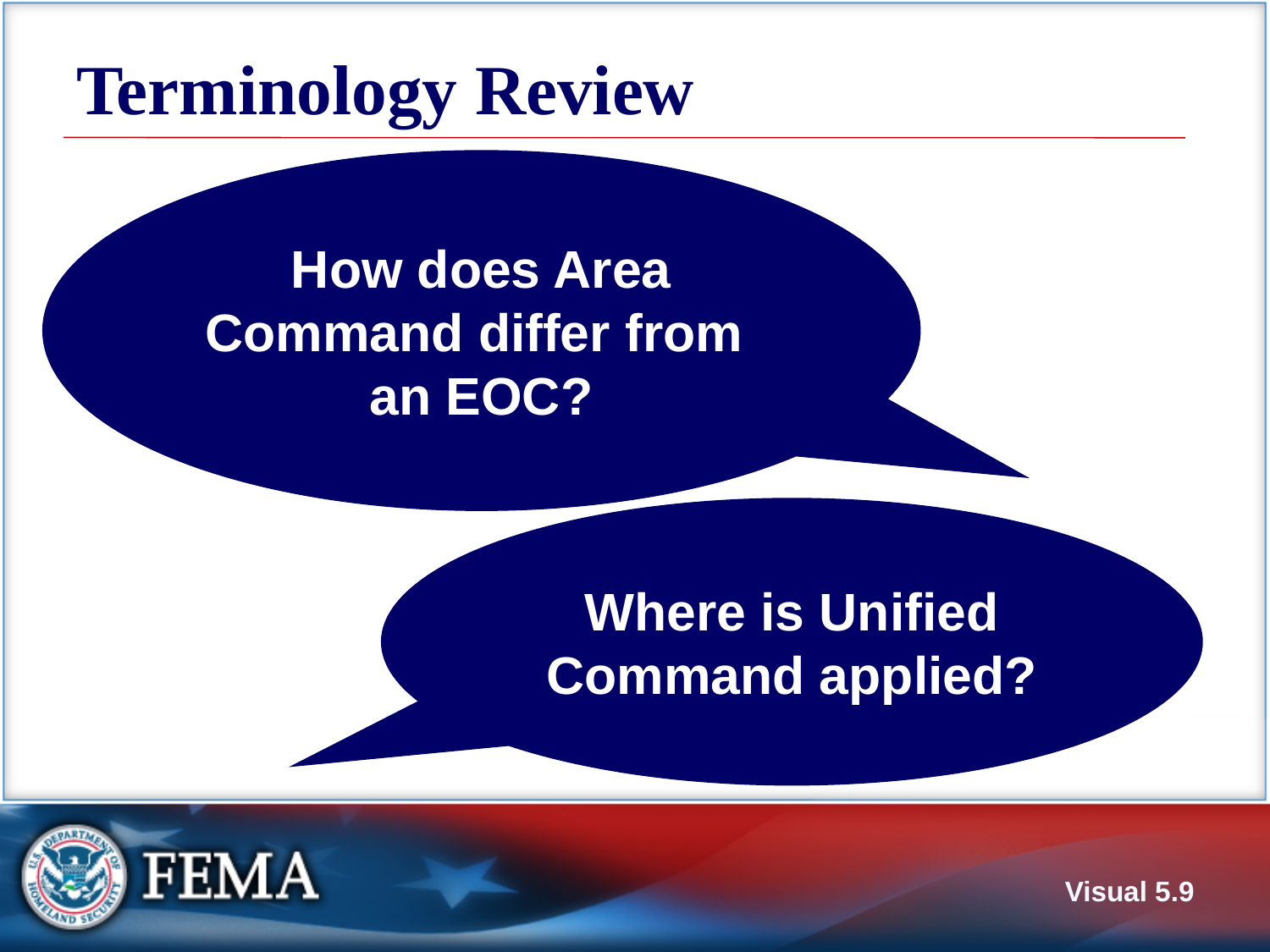

# Terminology Review
How does Area Command differ from
an EOC?
Where is Unified Command
How does Area Command differ from
an EOC?
Where is Unified Command applied?
Visual 5.9